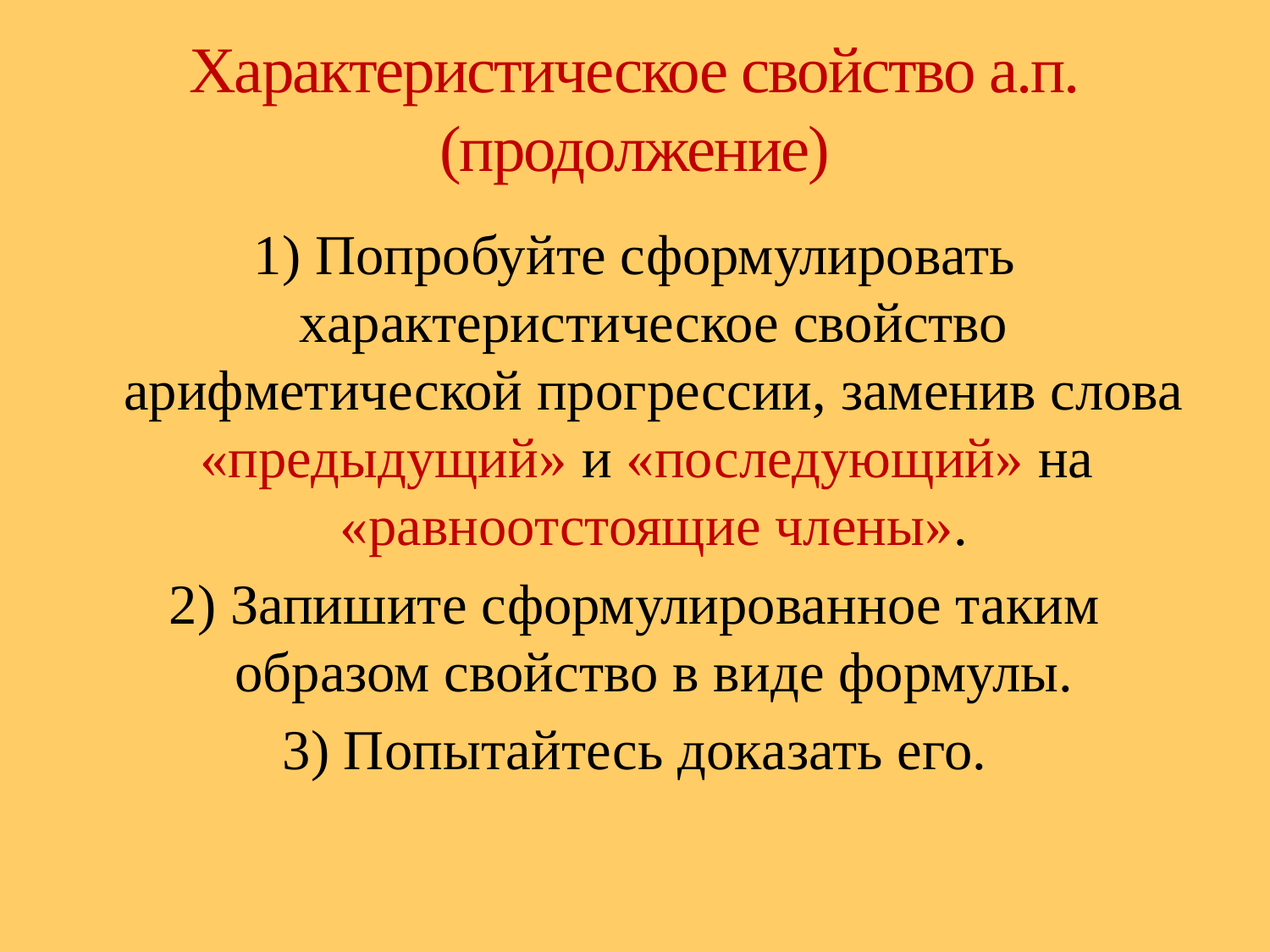

# Характеристическое свойство а.п. (продолжение)
1) Попробуйте сформулировать характеристическое свойство арифметической прогрессии, заменив слова «предыдущий» и «последующий» на  «равноотстоящие члены».
2) Запишите сформулированное таким образом свойство в виде формулы.
3) Попытайтесь доказать его.